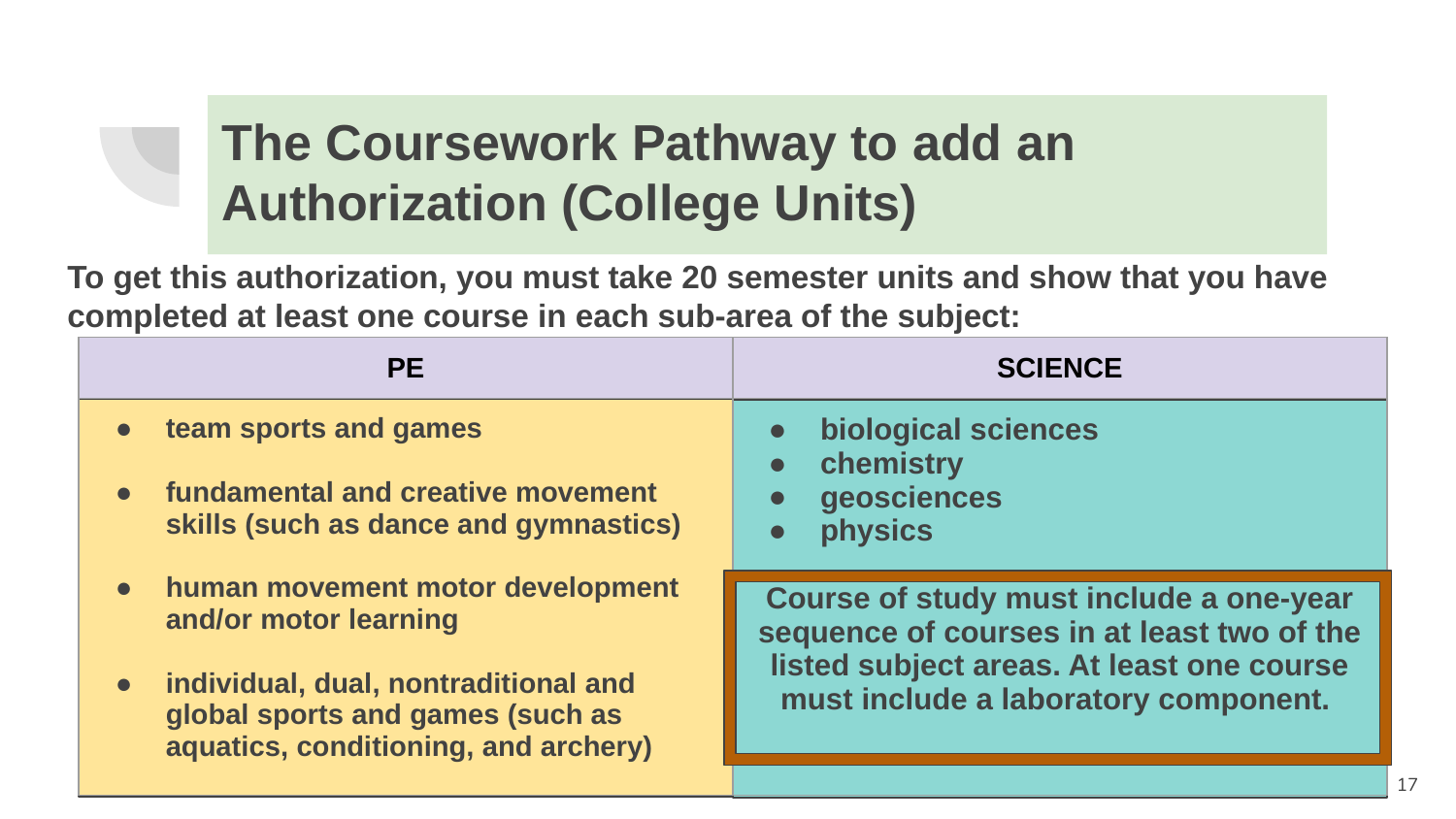

# The Coursework Pathway to add an Authorization (College Units)
To get this authorization, you must take 20 semester units and show that you have completed at least one course in each sub-area of the subject:
| PE | SCIENCE |
| --- | --- |
| team sports and games fundamental and creative movement skills (such as dance and gymnastics) human movement motor development and/or motor learning individual, dual, nontraditional and global sports and games (such as aquatics, conditioning, and archery) | biological sciences chemistry geosciences physics Course of study must include a one-year sequence of courses in at least two of the listed subject areas. At least one course must include a laboratory component. |

17